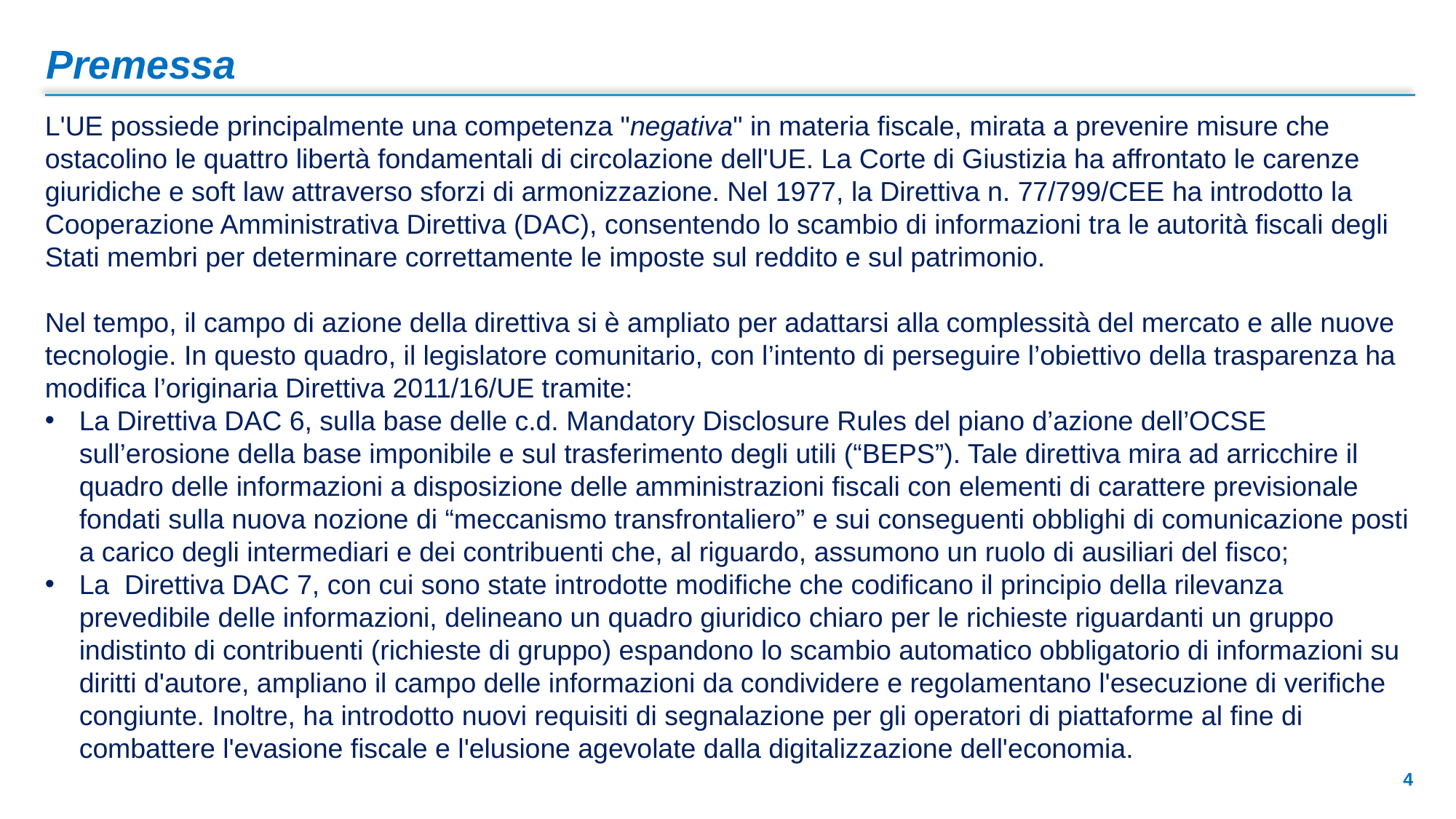

Premessa
L'UE possiede principalmente una competenza "negativa" in materia fiscale, mirata a prevenire misure che ostacolino le quattro libertà fondamentali di circolazione dell'UE. La Corte di Giustizia ha affrontato le carenze giuridiche e soft law attraverso sforzi di armonizzazione. Nel 1977, la Direttiva n. 77/799/CEE ha introdotto la Cooperazione Amministrativa Direttiva (DAC), consentendo lo scambio di informazioni tra le autorità fiscali degli Stati membri per determinare correttamente le imposte sul reddito e sul patrimonio.

Nel tempo, il campo di azione della direttiva si è ampliato per adattarsi alla complessità del mercato e alle nuove tecnologie. In questo quadro, il legislatore comunitario, con l’intento di perseguire l’obiettivo della trasparenza ha modifica l’originaria Direttiva 2011/16/UE tramite:
La Direttiva DAC 6, sulla base delle c.d. Mandatory Disclosure Rules del piano d’azione dell’OCSE sull’erosione della base imponibile e sul trasferimento degli utili (“BEPS”). Tale direttiva mira ad arricchire il quadro delle informazioni a disposizione delle amministrazioni fiscali con elementi di carattere previsionale fondati sulla nuova nozione di “meccanismo transfrontaliero” e sui conseguenti obblighi di comunicazione posti a carico degli intermediari e dei contribuenti che, al riguardo, assumono un ruolo di ausiliari del fisco;
La  Direttiva DAC 7, con cui sono state introdotte modifiche che codificano il principio della rilevanza prevedibile delle informazioni, delineano un quadro giuridico chiaro per le richieste riguardanti un gruppo indistinto di contribuenti (richieste di gruppo) espandono lo scambio automatico obbligatorio di informazioni su diritti d'autore, ampliano il campo delle informazioni da condividere e regolamentano l'esecuzione di verifiche congiunte. Inoltre, ha introdotto nuovi requisiti di segnalazione per gli operatori di piattaforme al fine di combattere l'evasione fiscale e l'elusione agevolate dalla digitalizzazione dell'economia.

4